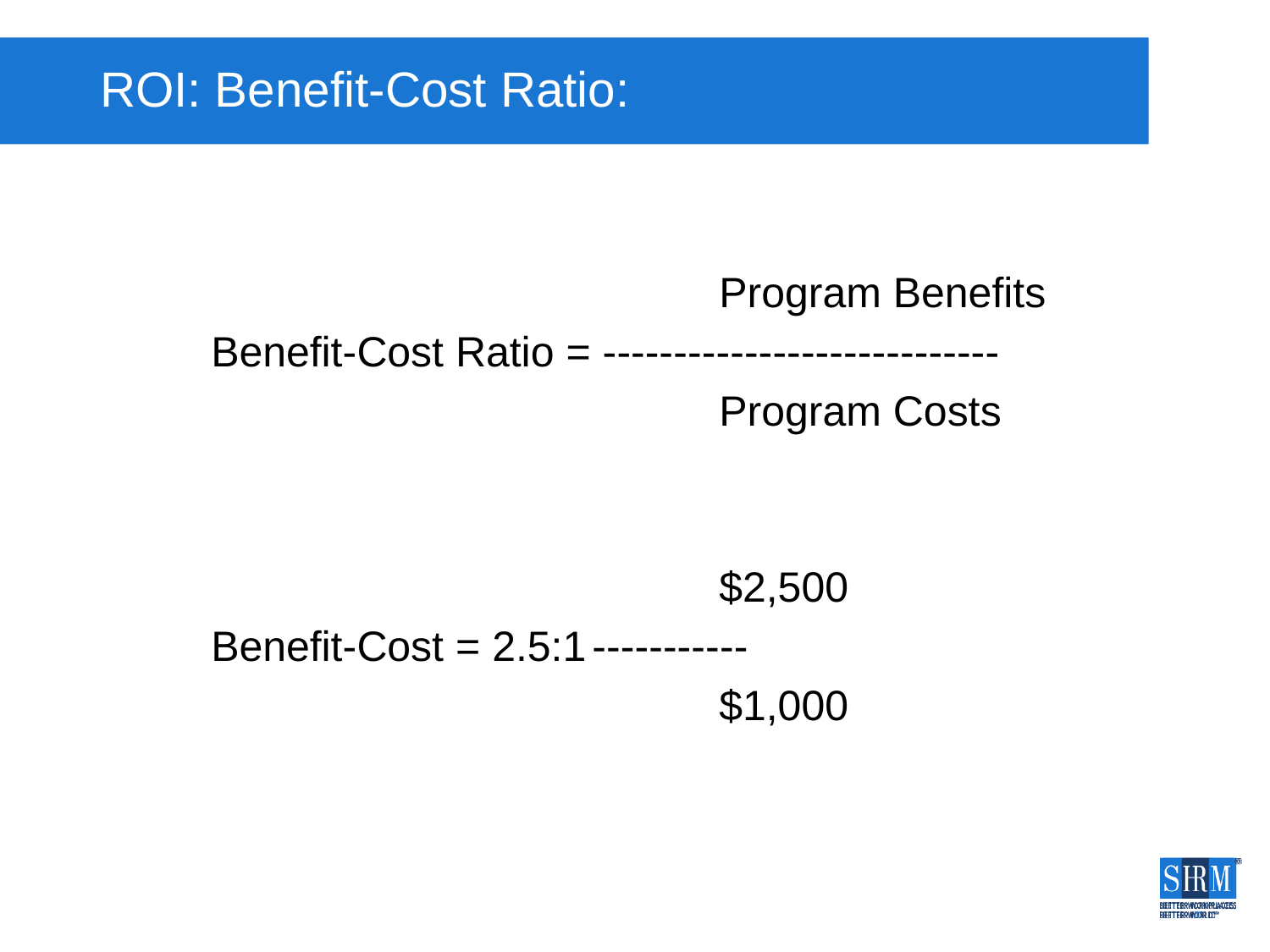

# ROI: Benefit-Cost Ratio:

					Program Benefits
	Benefit-Cost Ratio = ----------------------------
					Program Costs

					$2,500
 	Benefit-Cost = 2.5:1	-----------
					$1,000